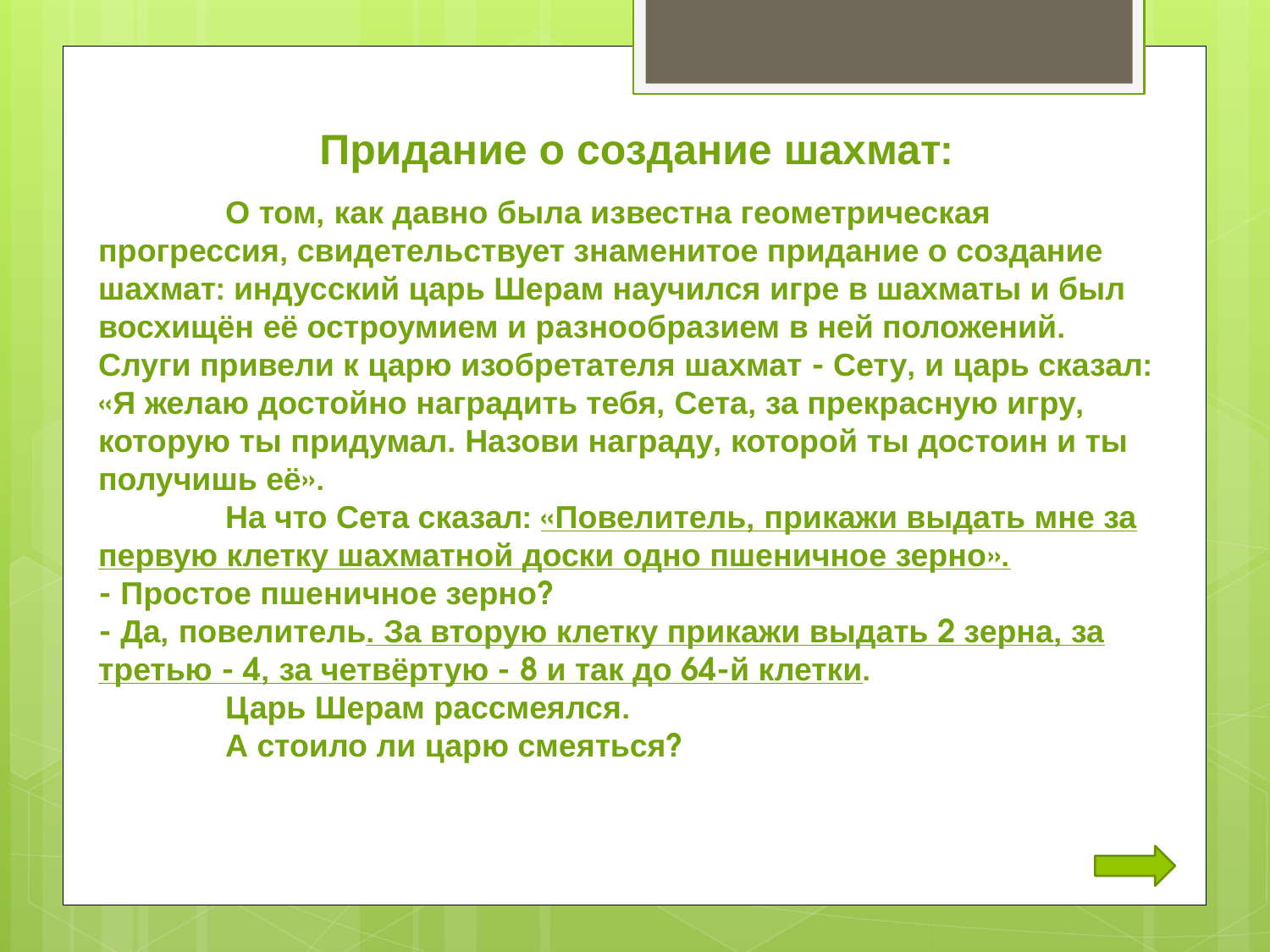

Придание о создание шахмат:
	О том, как давно была известна геометрическая прогрессия, свидетельствует знаменитое придание о создание шахмат: индусский царь Шерам научился игре в шахматы и был восхищён её остроумием и разнообразием в ней положений. 	Слуги привели к царю изобретателя шахмат - Сету, и царь сказал: «Я желаю достойно наградить тебя, Сета, за прекрасную игру, которую ты придумал. Назови награду, которой ты достоин и ты получишь её».
	На что Сета сказал: «Повелитель, прикажи выдать мне за первую клетку шахматной доски одно пшеничное зерно».
- Простое пшеничное зерно?
- Да, повелитель. За вторую клетку прикажи выдать 2 зерна, за третью - 4, за четвёртую - 8 и так до 64-й клетки.
	Царь Шерам рассмеялся.
	А стоило ли царю смеяться?